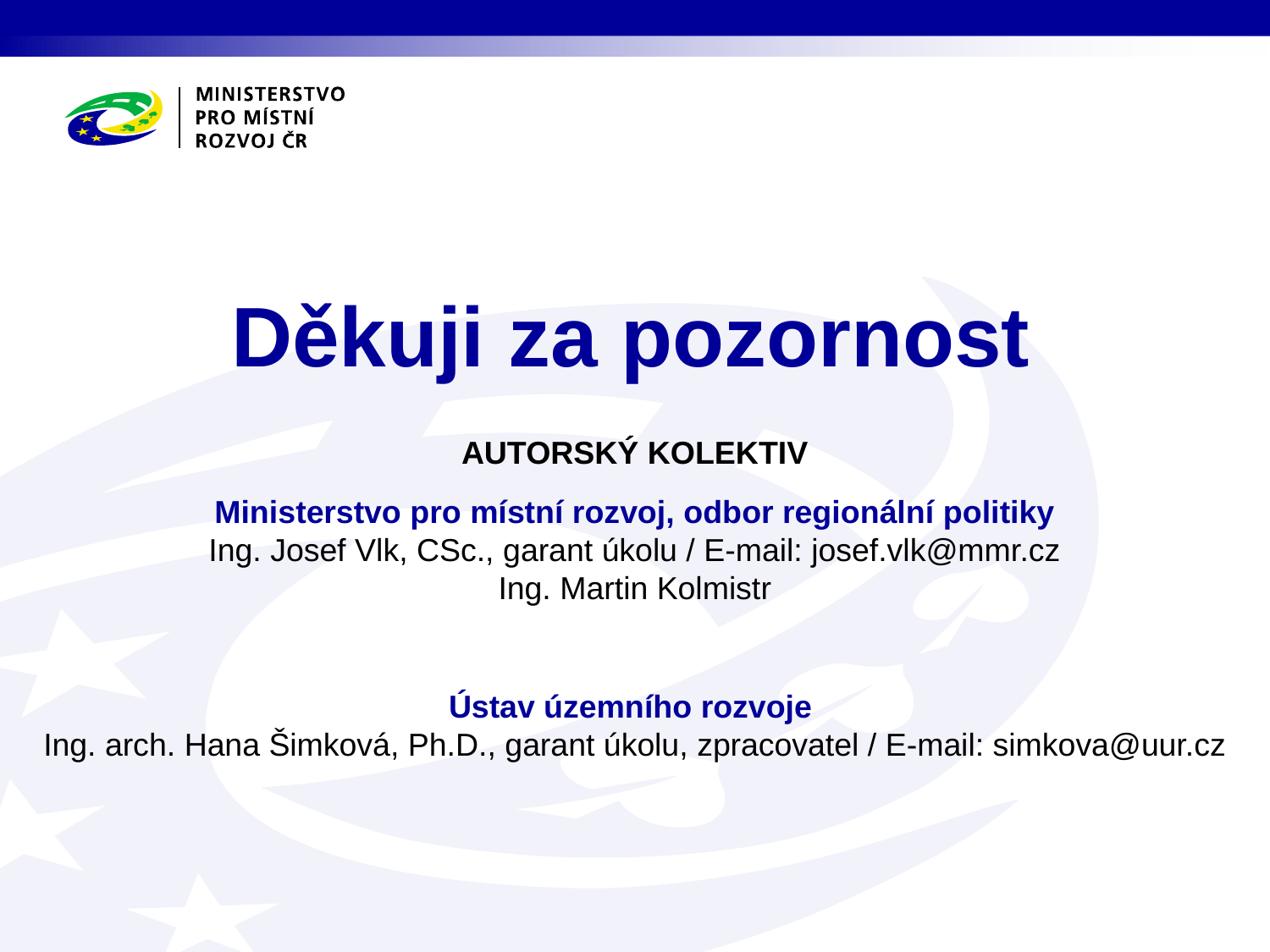

# Děkuji za pozornost
AUTORSKÝ KOLEKTIV
Ministerstvo pro místní rozvoj, odbor regionální politiky
Ing. Josef Vlk, CSc., garant úkolu / E-mail: josef.vlk@mmr.cz
Ing. Martin Kolmistr

Ústav územního rozvoje
Ing. arch. Hana Šimková, Ph.D., garant úkolu, zpracovatel / E-mail: simkova@uur.cz